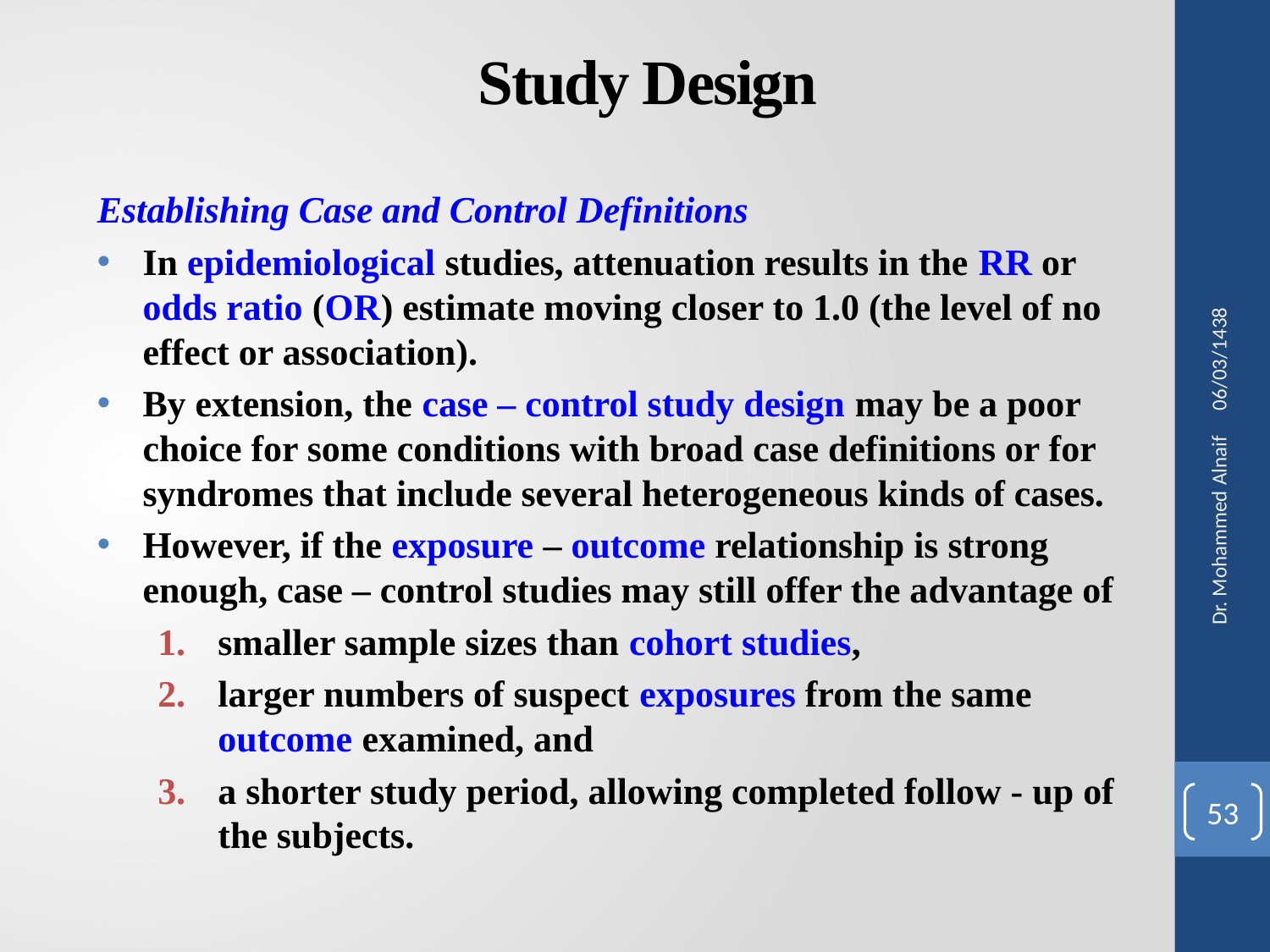

# Study Design
Establishing Case and Control Definitions
In epidemiological studies, attenuation results in the RR or odds ratio (OR) estimate moving closer to 1.0 (the level of no effect or association).
By extension, the case – control study design may be a poor choice for some conditions with broad case definitions or for syndromes that include several heterogeneous kinds of cases.
However, if the exposure – outcome relationship is strong enough, case – control studies may still offer the advantage of
smaller sample sizes than cohort studies,
larger numbers of suspect exposures from the same outcome examined, and
a shorter study period, allowing completed follow - up of the subjects.
06/03/1438
Dr. Mohammed Alnaif
53